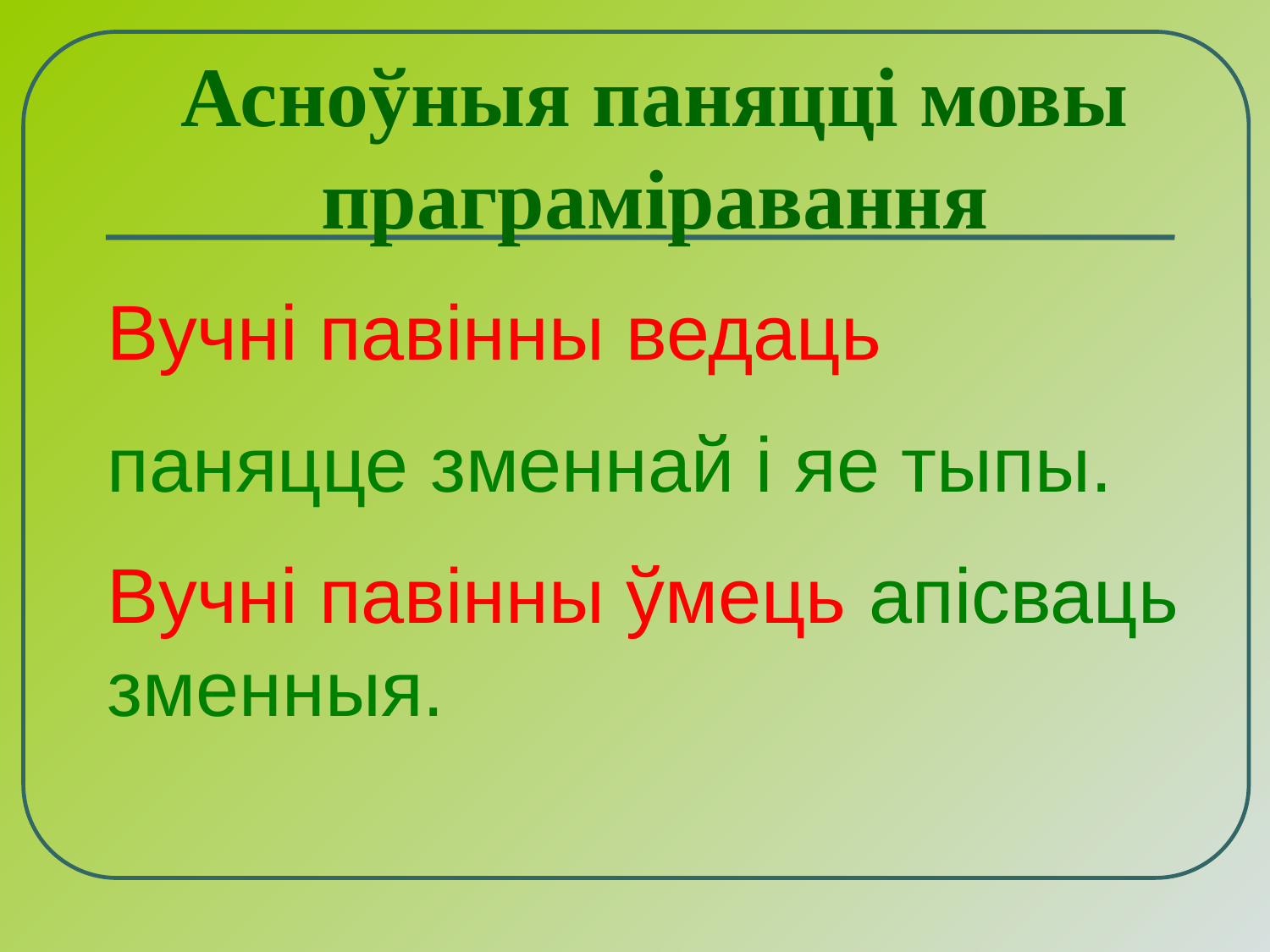

Асноўныя паняцці мовы праграміравання
Вучні павінны ведаць
паняцце зменнай і яе тыпы.
Вучні павінны ўмець апісваць зменныя.